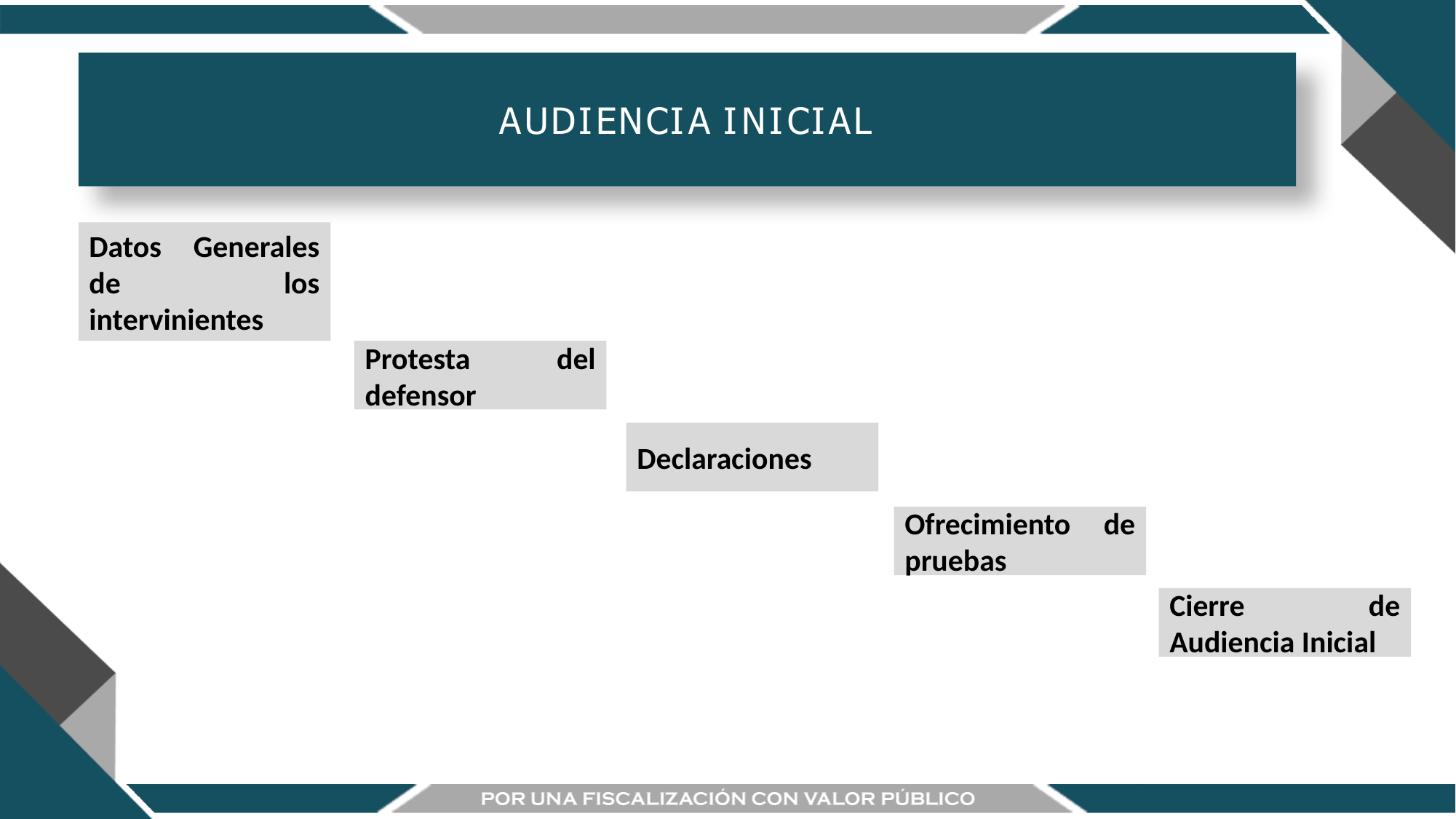

AUDIENCIA INICIAL
Datos Generales de los intervinientes
Protesta del defensor
Declaraciones
Ofrecimiento de pruebas
Cierre de Audiencia Inicial